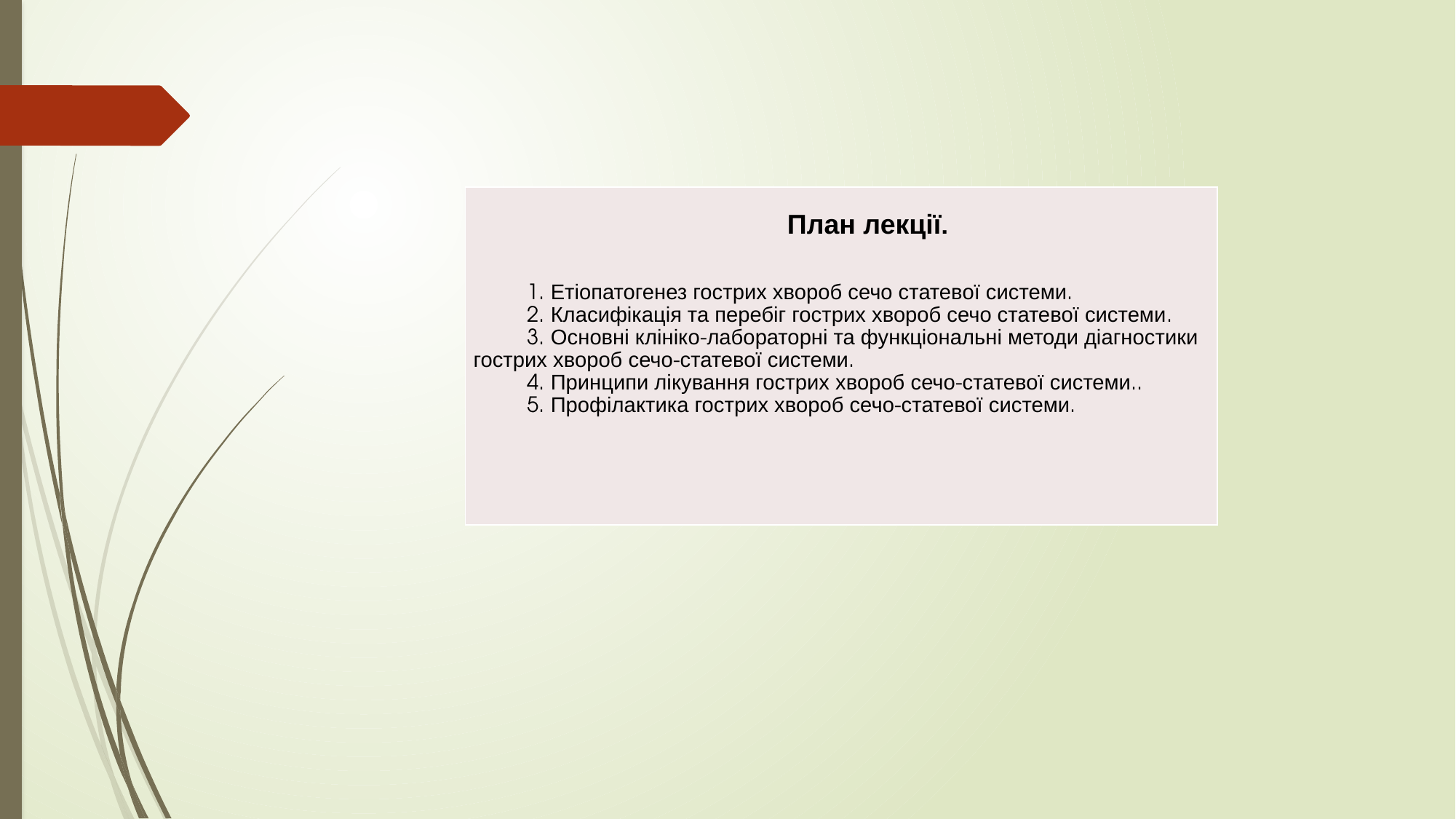

| План лекції. 1. Етіопатогенез гострих хвороб сечо статевої системи. 2. Класифікація та перебіг гострих хвороб сечо статевої системи. 3. Основні клініко-лабораторні та функціональні методи діагностики гострих хвороб сечо-статевої системи. 4. Принципи лікування гострих хвороб сечо-статевої системи.. 5. Профілактика гострих хвороб сечо-статевої системи. |
| --- |